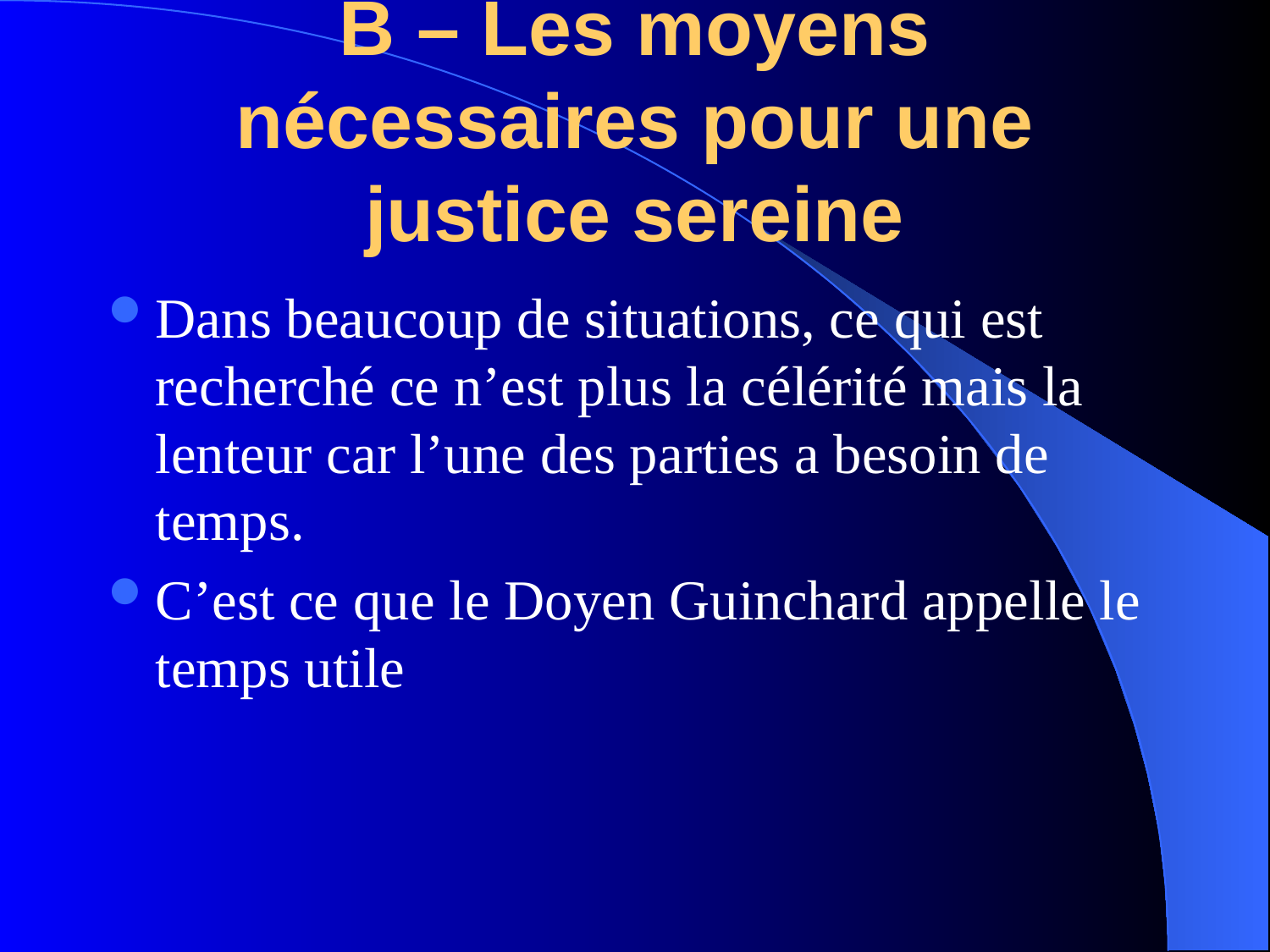

# B – Les moyens nécessaires pour une justice sereine
Dans beaucoup de situations, ce qui est recherché ce n’est plus la célérité mais la lenteur car l’une des parties a besoin de temps.
C’est ce que le Doyen Guinchard appelle le temps utile